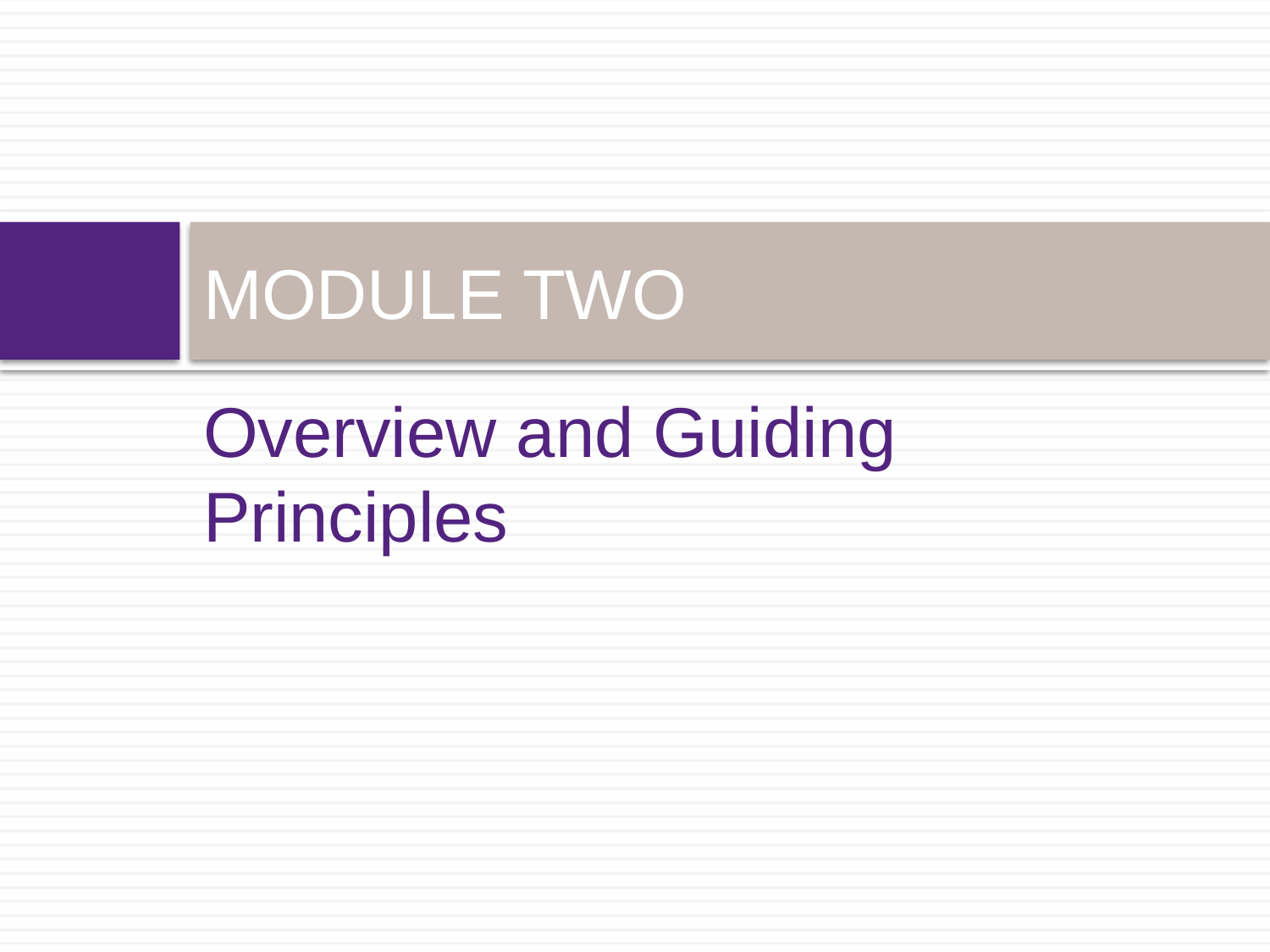

# MODULE TWO
Overview and Guiding Principles